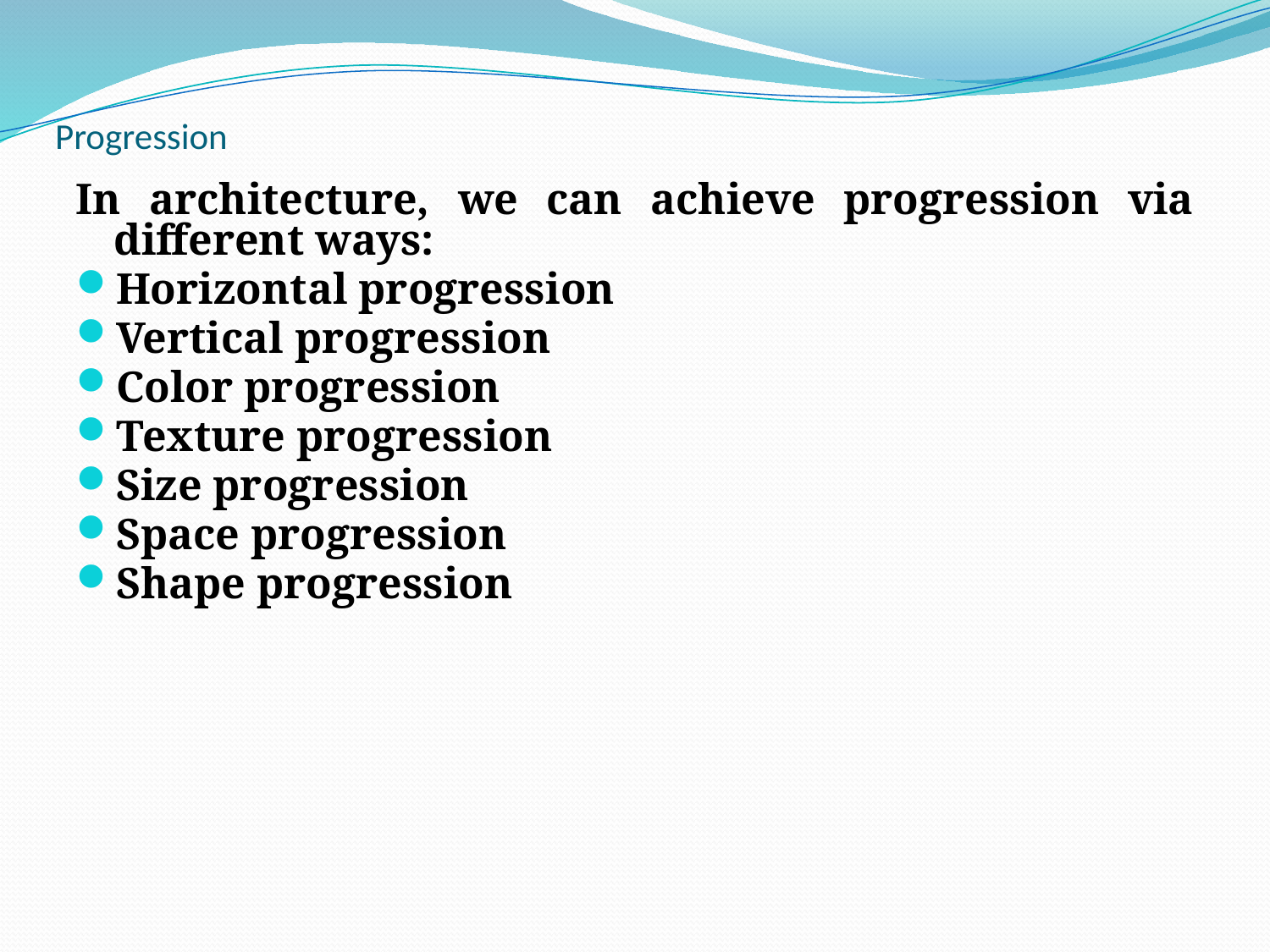

# Progression
In architecture, we can achieve progression via different ways:
Horizontal progression
Vertical progression
Color progression
Texture progression
Size progression
Space progression
Shape progression